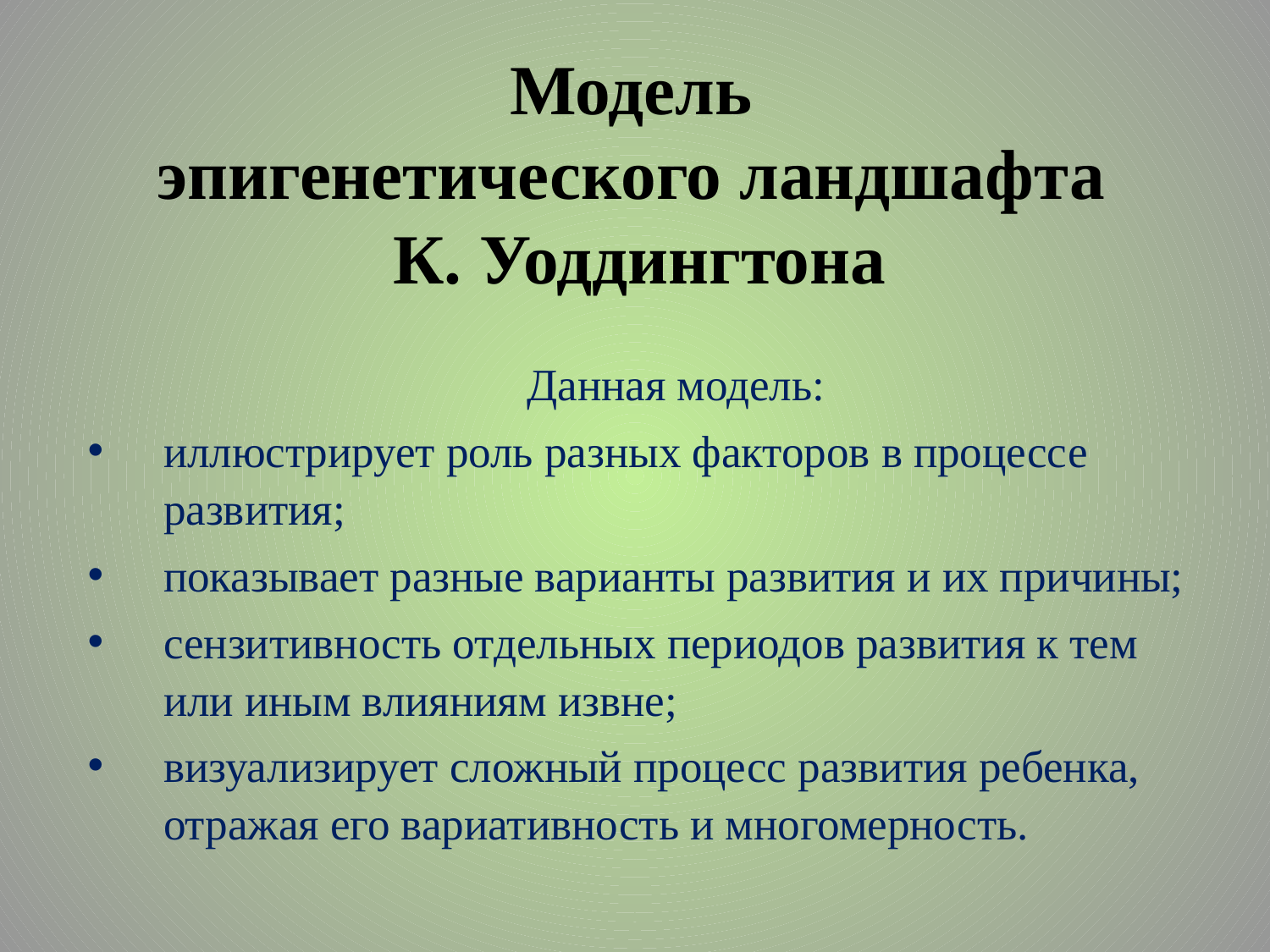

# Модель эпигенети­ческого ландшафта К. Уоддингтона
Данная модель:
иллюстри­рует роль разных факторов в процессе развития;
показывает разные варианты развития и их причины;
сензитивность отдель­ных периодов развития к тем или иным влияниям извне;
визуа­лизирует сложный процесс раз­вития ребенка, отражая его вари­ативность и многомерность.